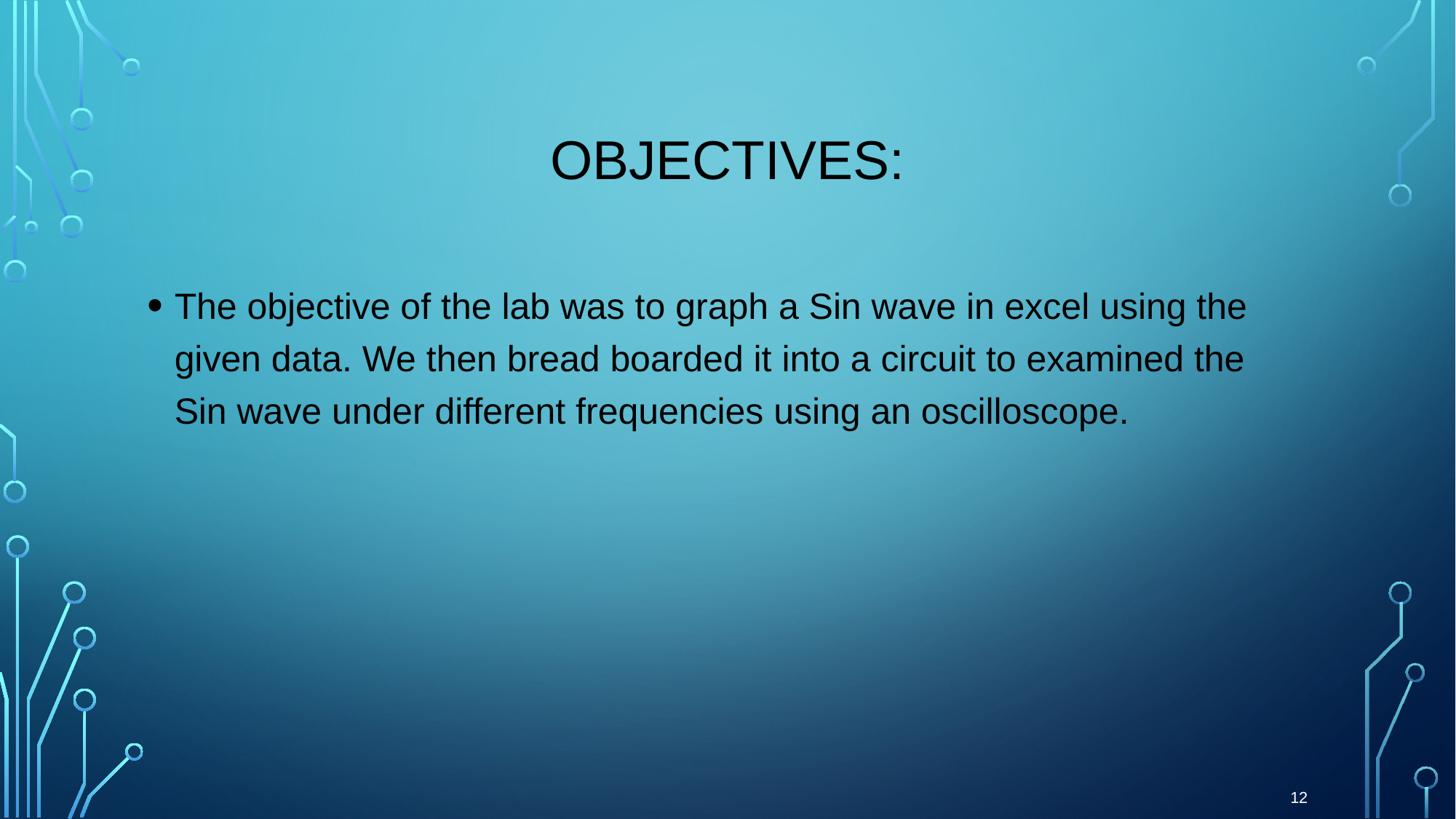

# Objectives:
The objective of the lab was to graph a Sin wave in excel using the given data. We then bread boarded it into a circuit to examined the Sin wave under different frequencies using an oscilloscope.
12